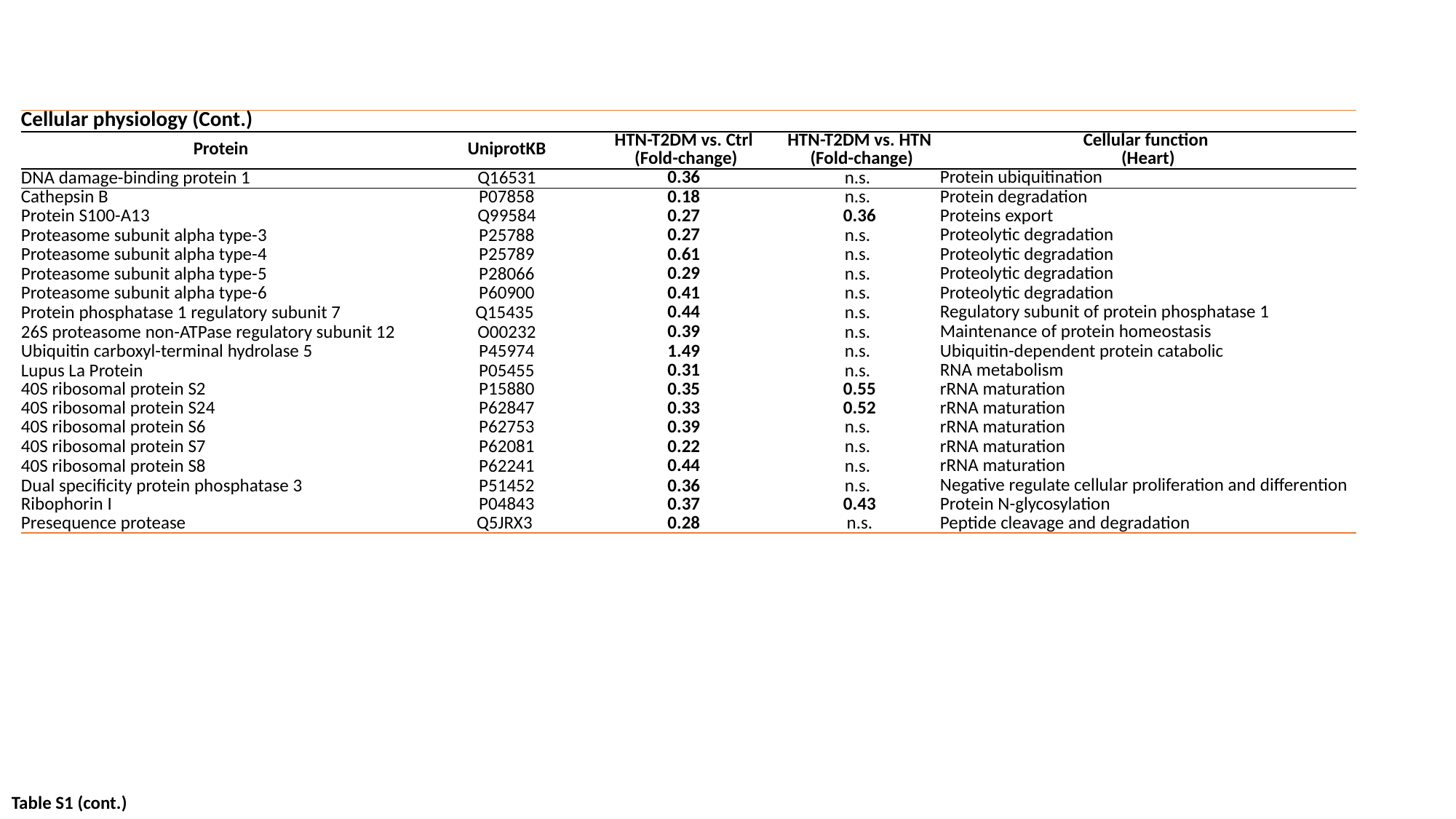

| Cellular physiology (Cont.) |  |  |  |  |
| --- | --- | --- | --- | --- |
| Protein | UniprotKB | HTN-T2DM vs. Ctrl (Fold-change) | HTN-T2DM vs. HTN (Fold-change) | Cellular function (Heart) |
| DNA damage-binding protein 1 | Q16531 | 0.36 | n.s. | Protein ubiquitination |
| Cathepsin B | P07858 | 0.18 | n.s. | Protein degradation |
| Protein S100-A13 | Q99584 | 0.27 | 0.36 | Proteins export |
| Proteasome subunit alpha type-3 | P25788 | 0.27 | n.s. | Proteolytic degradation |
| Proteasome subunit alpha type-4 | P25789 | 0.61 | n.s. | Proteolytic degradation |
| Proteasome subunit alpha type-5 | P28066 | 0.29 | n.s. | Proteolytic degradation |
| Proteasome subunit alpha type-6 | P60900 | 0.41 | n.s. | Proteolytic degradation |
| Protein phosphatase 1 regulatory subunit 7 | Q15435 | 0.44 | n.s. | Regulatory subunit of protein phosphatase 1 |
| 26S proteasome non-ATPase regulatory subunit 12 | O00232 | 0.39 | n.s. | Maintenance of protein homeostasis |
| Ubiquitin carboxyl-terminal hydrolase 5 | P45974 | 1.49 | n.s. | Ubiquitin-dependent protein catabolic |
| Lupus La Protein | P05455 | 0.31 | n.s. | RNA metabolism |
| 40S ribosomal protein S2 | P15880 | 0.35 | 0.55 | rRNA maturation |
| 40S ribosomal protein S24 | P62847 | 0.33 | 0.52 | rRNA maturation |
| 40S ribosomal protein S6 | P62753 | 0.39 | n.s. | rRNA maturation |
| 40S ribosomal protein S7 | P62081 | 0.22 | n.s. | rRNA maturation |
| 40S ribosomal protein S8 | P62241 | 0.44 | n.s. | rRNA maturation |
| Dual specificity protein phosphatase 3 | P51452 | 0.36 | n.s. | Negative regulate cellular proliferation and differention |
| Ribophorin I | P04843 | 0.37 | 0.43 | Protein N-glycosylation |
| Presequence protease | Q5JRX3 | 0.28 | n.s. | Peptide cleavage and degradation |
Table S1 (cont.)